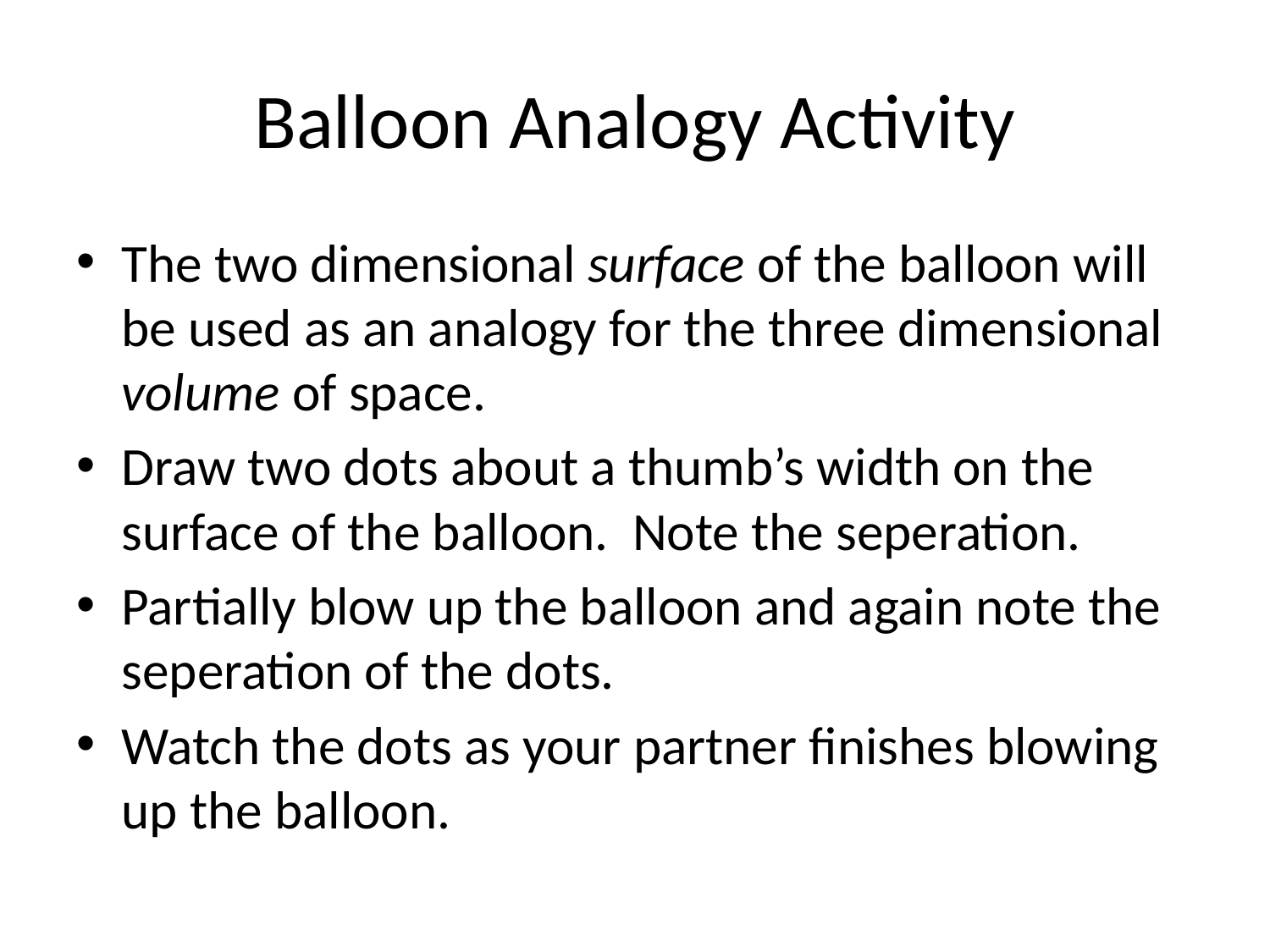

# Balloon Analogy Activity
The two dimensional surface of the balloon will be used as an analogy for the three dimensional volume of space.
Draw two dots about a thumb’s width on the surface of the balloon.  Note the seperation.
Partially blow up the balloon and again note the seperation of the dots.
Watch the dots as your partner finishes blowing up the balloon.